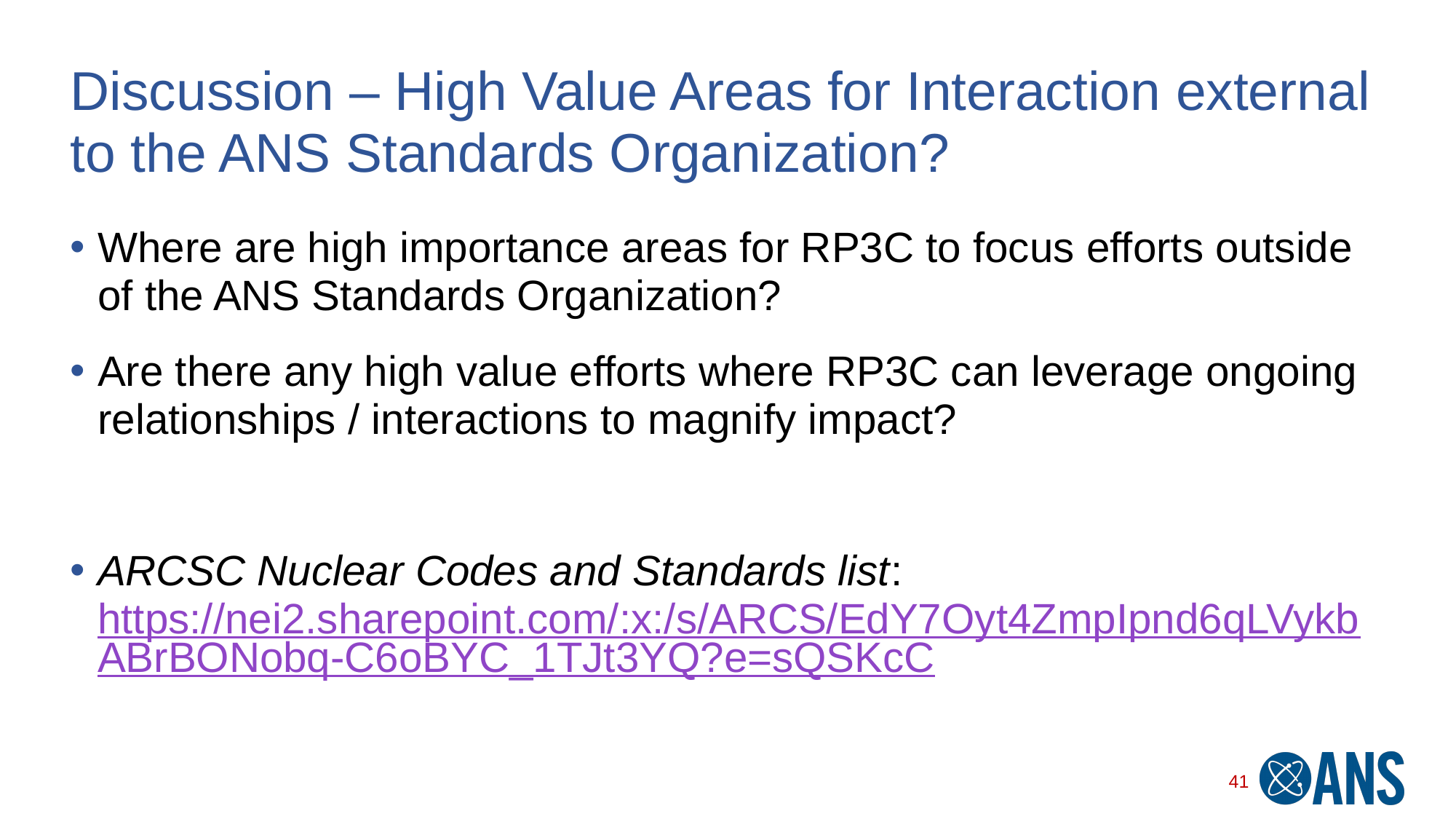

# Discussion – High Value Areas for Interaction external to the ANS Standards Organization?
Where are high importance areas for RP3C to focus efforts outside of the ANS Standards Organization?
Are there any high value efforts where RP3C can leverage ongoing relationships / interactions to magnify impact?

ARCSC Nuclear Codes and Standards list: https://nei2.sharepoint.com/:x:/s/ARCS/EdY7Oyt4ZmpIpnd6qLVykbABrBONobq-C6oBYC_1TJt3YQ?e=sQSKcC

41